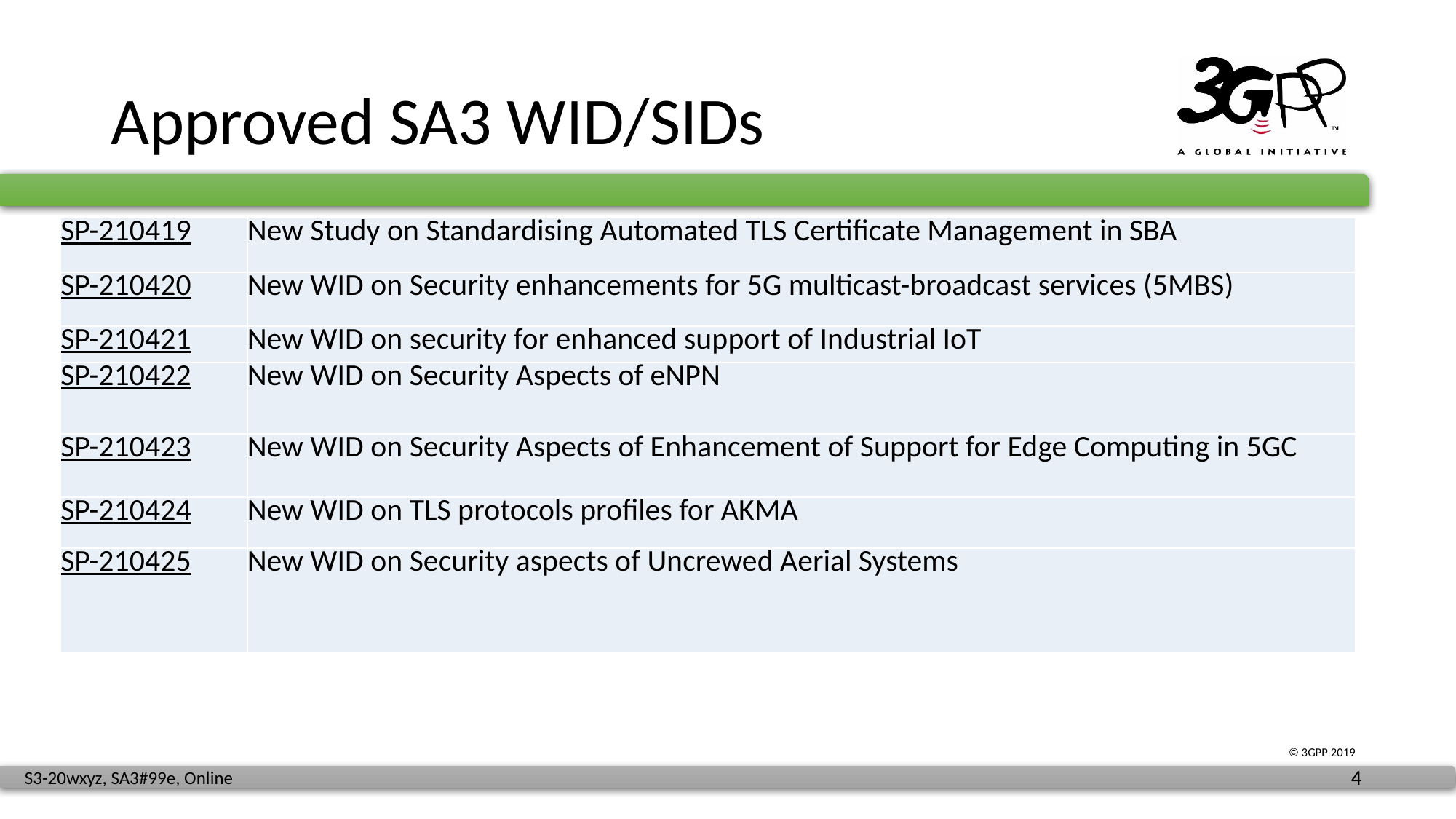

# Approved SA3 WID/SIDs
| SP-210419 | New Study on Standardising Automated TLS Certificate Management in SBA |
| --- | --- |
| SP-210420 | New WID on Security enhancements for 5G multicast-broadcast services (5MBS) |
| SP-210421 | New WID on security for enhanced support of Industrial IoT |
| SP-210422 | New WID on Security Aspects of eNPN |
| SP-210423 | New WID on Security Aspects of Enhancement of Support for Edge Computing in 5GC |
| SP-210424 | New WID on TLS protocols profiles for AKMA |
| SP-210425 | New WID on Security aspects of Uncrewed Aerial Systems |